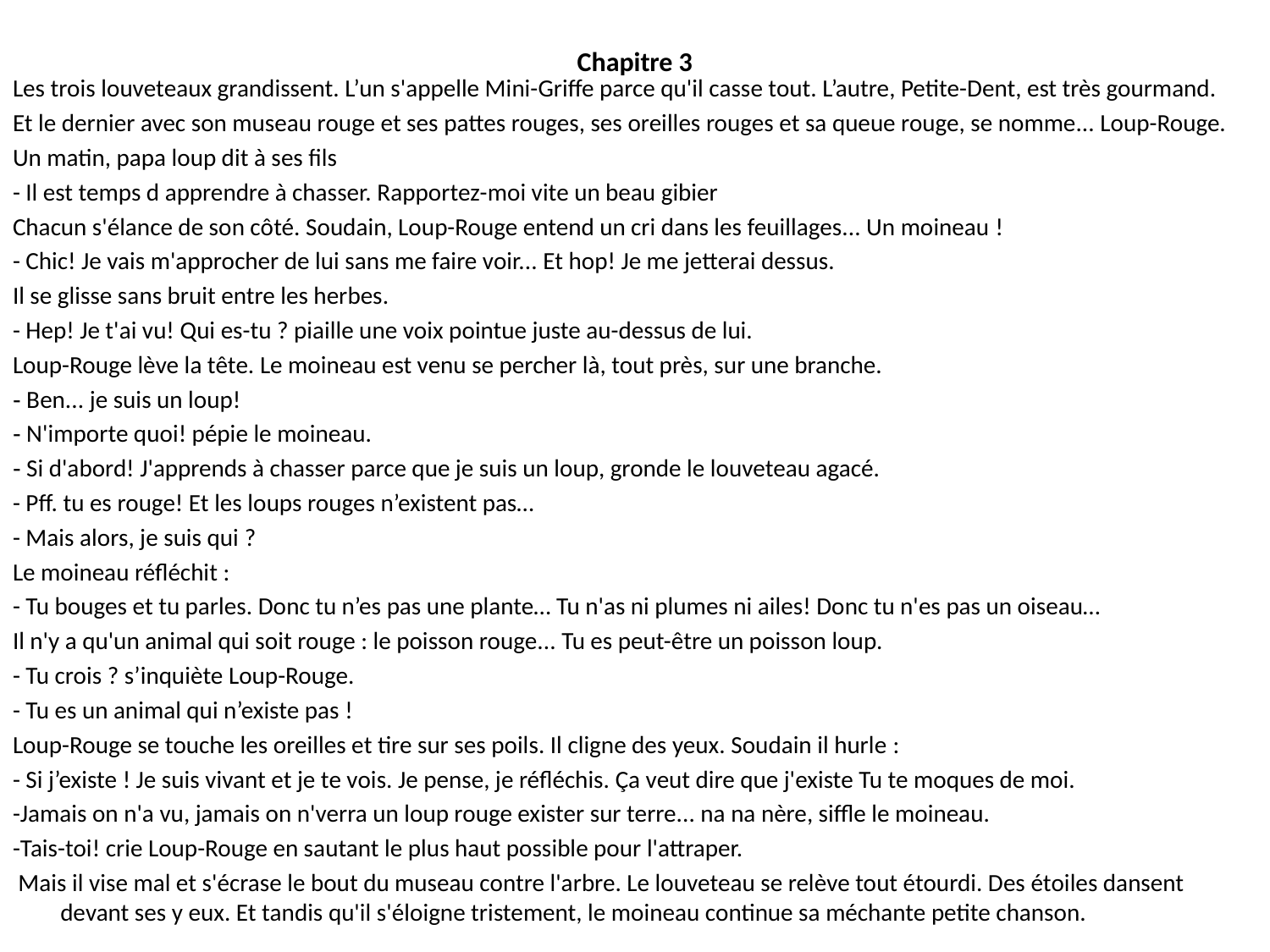

# Chapitre 3
Les trois louveteaux grandissent. L’un s'appelle Mini-Griffe parce qu'il casse tout. L’autre, Petite-Dent, est très gourmand.
Et le dernier avec son museau rouge et ses pattes rouges, ses oreilles rouges et sa queue rouge, se nomme... Loup-Rouge.
Un matin, papa loup dit à ses fils
- Il est temps d apprendre à chasser. Rapportez-moi vite un beau gibier
Chacun s'élance de son côté. Soudain, Loup-Rouge entend un cri dans les feuillages... Un moineau !
- Chic! Je vais m'approcher de lui sans me faire voir... Et hop! Je me jetterai dessus.
Il se glisse sans bruit entre les herbes.
- Hep! Je t'ai vu! Qui es-tu ? piaille une voix pointue juste au-dessus de lui.
Loup-Rouge lève la tête. Le moineau est venu se percher là, tout près, sur une branche.
‑ Ben... je suis un loup!
‑ N'importe quoi! pépie le moineau.
‑ Si d'abord! J'apprends à chasser parce que je suis un loup, gronde le louveteau agacé.
- Pff. tu es rouge! Et les loups rouges n’existent pas…
- Mais alors, je suis qui ?
Le moineau réfléchit :
- Tu bouges et tu parles. Donc tu n’es pas une plante… Tu n'as ni plumes ni ailes! Donc tu n'es pas un oiseau…
Il n'y a qu'un animal qui soit rouge : le poisson rouge... Tu es peut-être un poisson loup.
- Tu crois ? s’inquiète Loup-Rouge.
- Tu es un animal qui n’existe pas !
Loup-Rouge se touche les oreilles et tire sur ses poils. Il cligne des yeux. Soudain il hurle :
- Si j’existe ! Je suis vivant et je te vois. Je pense, je réfléchis. Ça veut dire que j'existe Tu te moques de moi.
-Jamais on n'a vu, jamais on n'verra un loup rouge exister sur terre... na na nère, siffle le moineau.
-Tais-toi! crie Loup-Rouge en sautant le plus haut possible pour l'attraper.
 Mais il vise mal et s'écrase le bout du museau contre l'arbre. Le louveteau se relève tout étourdi. Des étoiles dansent devant ses y eux. Et tandis qu'il s'éloigne tristement, le moineau continue sa méchante petite chanson.